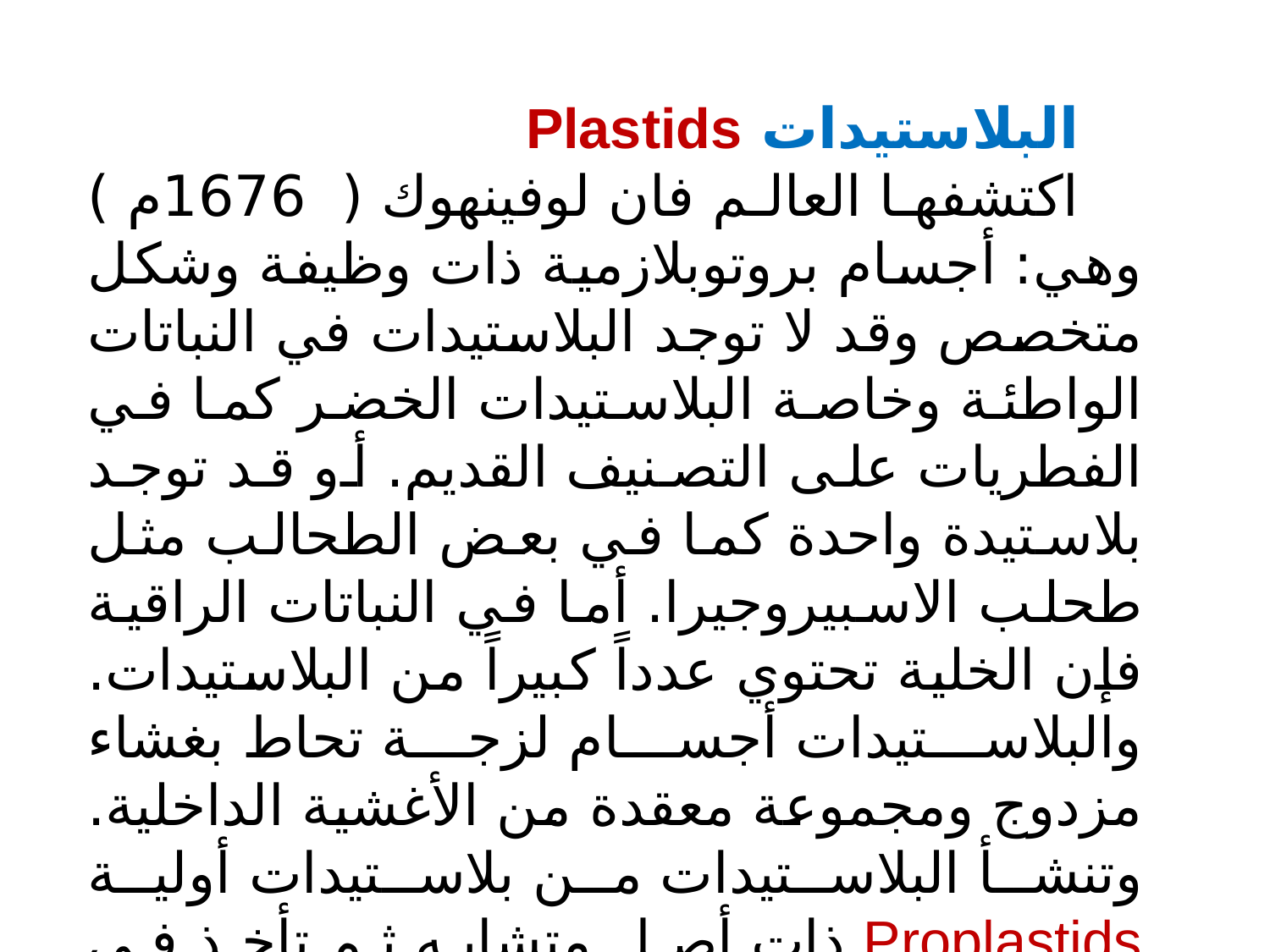

البلاستيدات Plastids
اكتشفها العالم فان لوفينهوك ( 1676م ) وهي: أجسام بروتوبلازمية ذات وظيفة وشكل متخصص وقد لا توجد البلاستيدات في النباتات الواطئة وخاصة البلاستيدات الخضر كما في الفطريات على التصنيف القديم. أو قد توجد بلاستيدة واحدة كما في بعض الطحالب مثل طحلب الاسبيروجيرا. أما في النباتات الراقية فإن الخلية تحتوي عدداً كبيراً من البلاستيدات. والبلاستيدات أجسام لزجة تحاط بغشاء مزدوج ومجموعة معقدة من الأغشية الداخلية. وتنشأ البلاستيدات من بلاستيدات أولية Proplastids ذات أصل متشابه ثم تأخذ في التميز مع تميز الخلية ونموها. وتستطيع البلاستيدة أن تتكاثر في الانقسام المباشر ولا يرتبط انقسامها بانقسام الخلية ( أشكال( 7 -9 ).